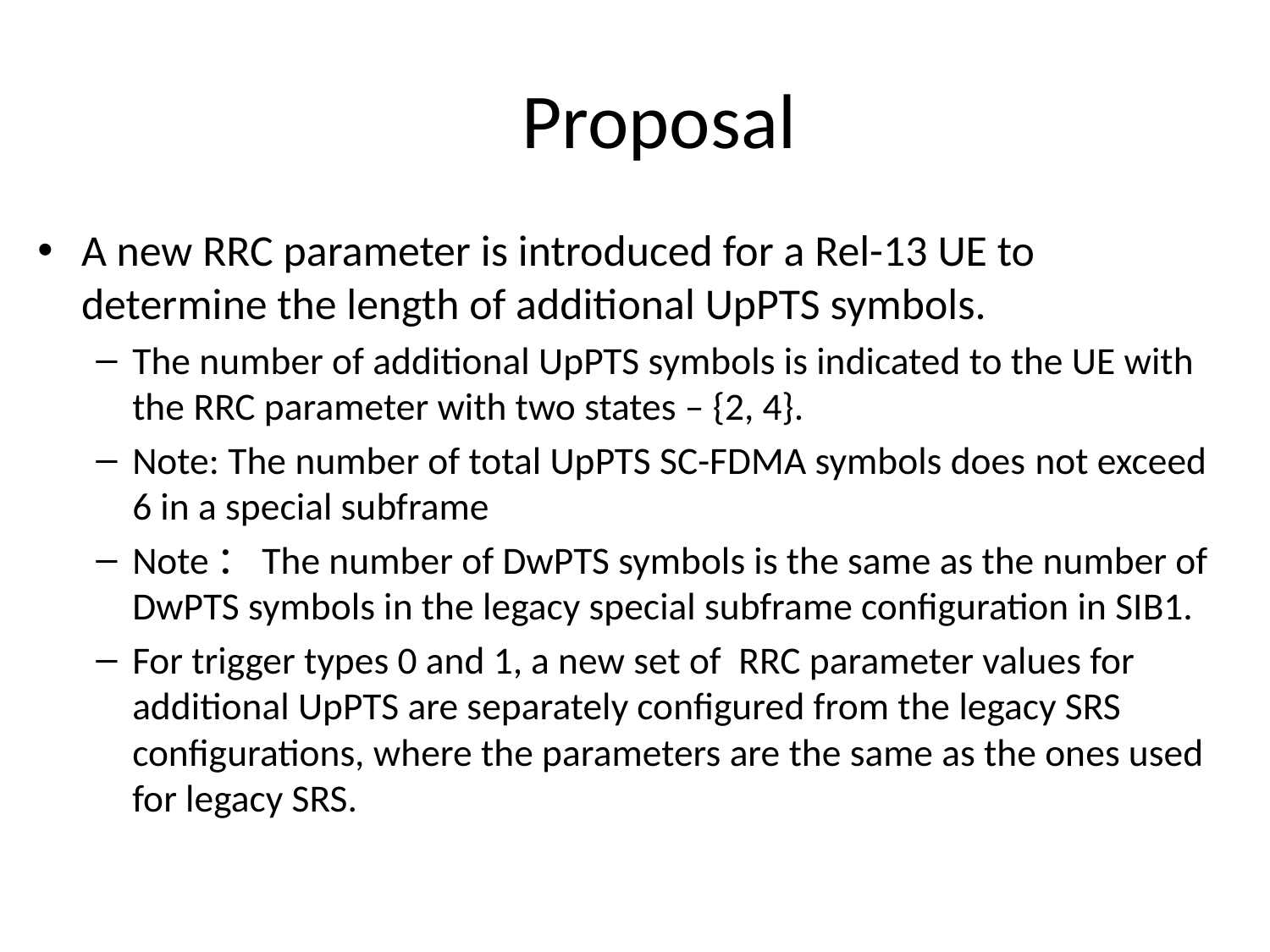

# Proposal
A new RRC parameter is introduced for a Rel-13 UE to determine the length of additional UpPTS symbols.
The number of additional UpPTS symbols is indicated to the UE with the RRC parameter with two states – {2, 4}.
Note: The number of total UpPTS SC-FDMA symbols does not exceed 6 in a special subframe
Note：The number of DwPTS symbols is the same as the number of DwPTS symbols in the legacy special subframe configuration in SIB1.
For trigger types 0 and 1, a new set of  RRC parameter values for additional UpPTS are separately configured from the legacy SRS configurations, where the parameters are the same as the ones used for legacy SRS.